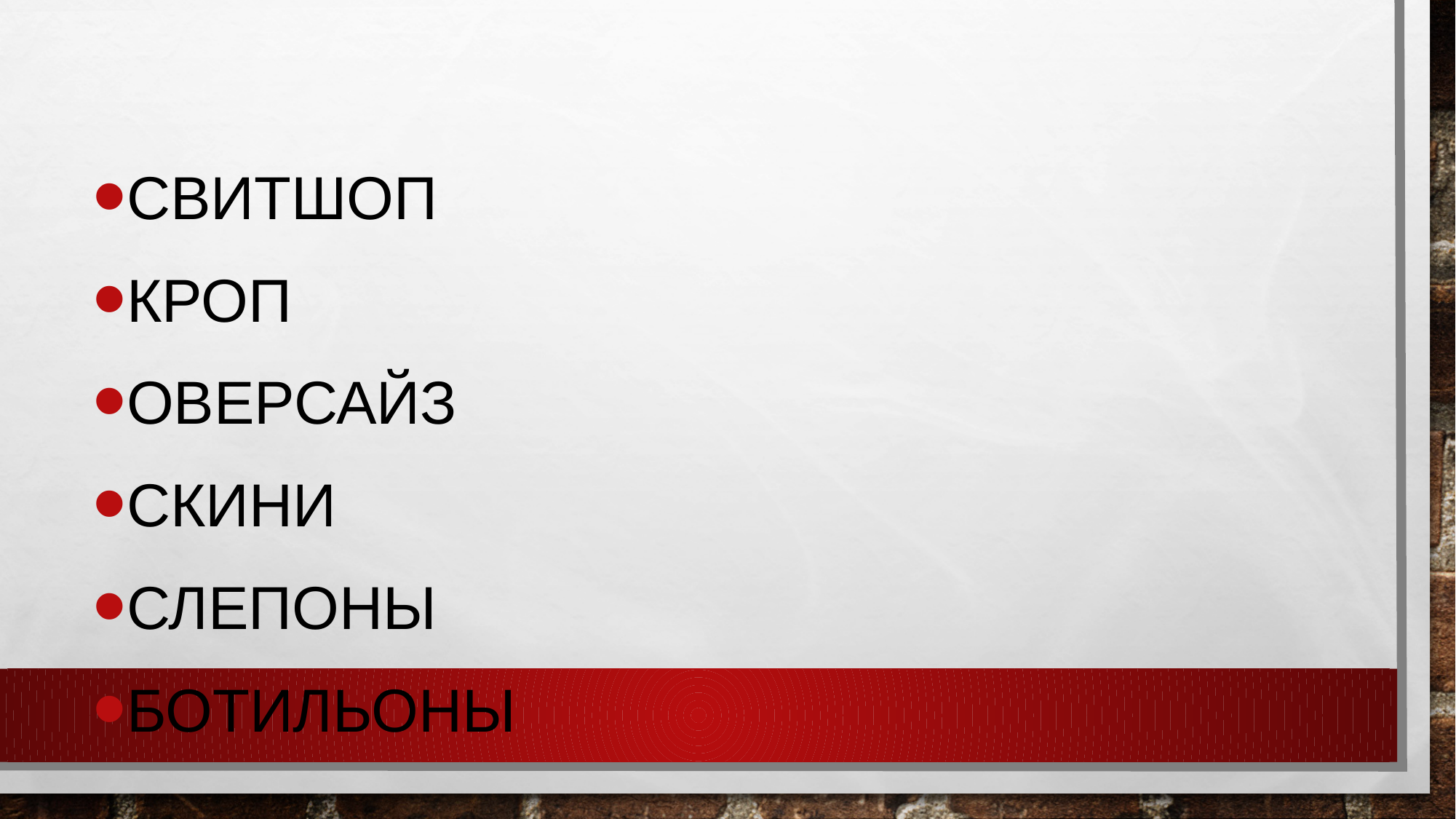

#
Свитшоп
Кроп
Оверсайз
Скини
Слепоны
ботильоны